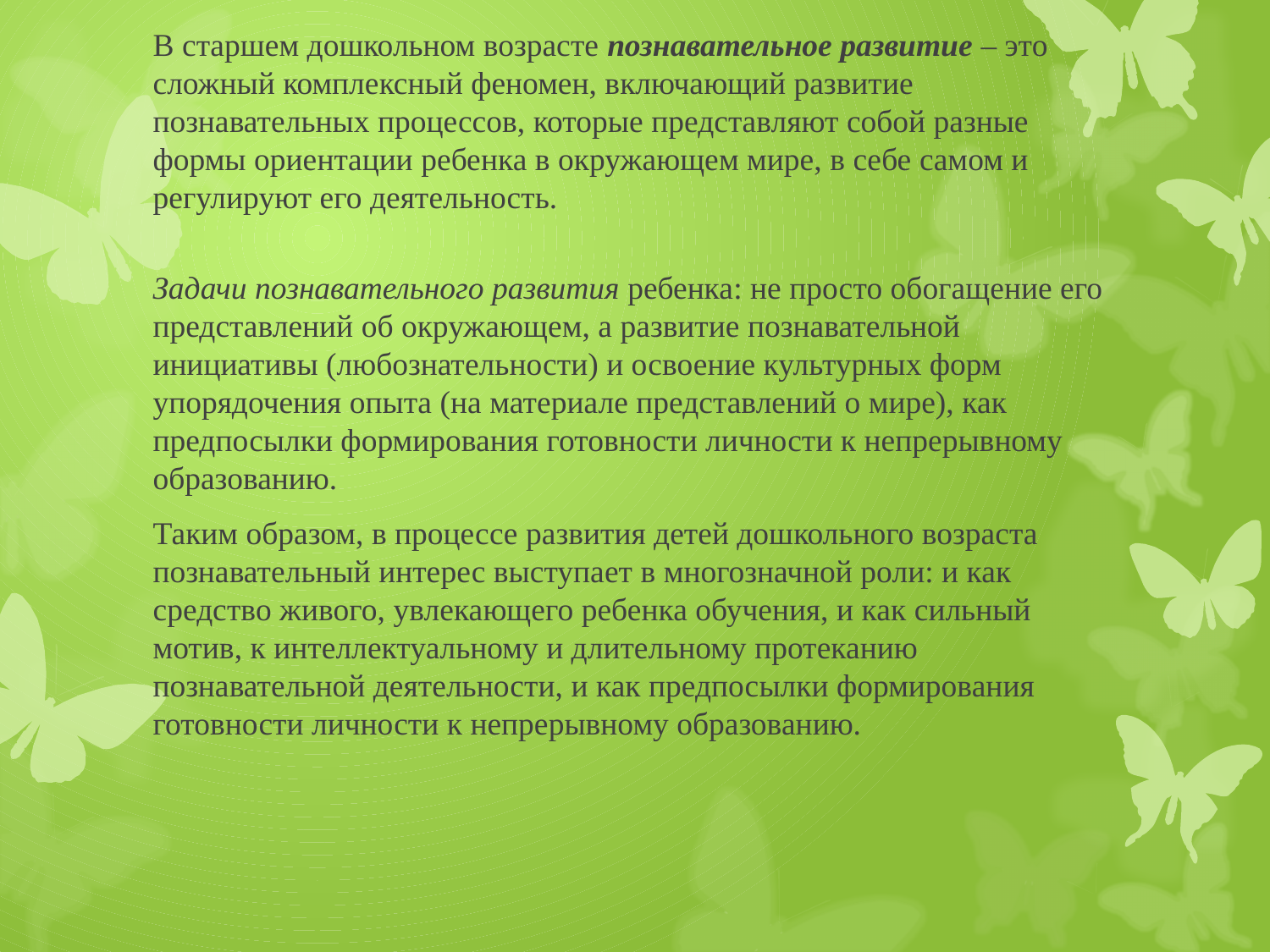

# В старшем дошкольном возрасте познавательное развитие – это сложный комплексный феномен, включающий развитие познавательных процессов, которые представляют собой разные формы ориентации ребенка в окружающем мире, в себе самом и регулируют его деятельность.
Задачи познавательного развития ребенка: не просто обогащение его представлений об окружающем, а развитие познавательной инициативы (любознательности) и освоение культурных форм упорядочения опыта (на материале представлений о мире), как предпосылки формирования готовности личности к непрерывному образованию.
Таким образом, в процессе развития детей дошкольного возраста познавательный интерес выступает в многозначной роли: и как средство живого, увлекающего ребенка обучения, и как сильный мотив, к интеллектуальному и длительному протеканию познавательной деятельности, и как предпосылки формирования готовности личности к непрерывному образованию.